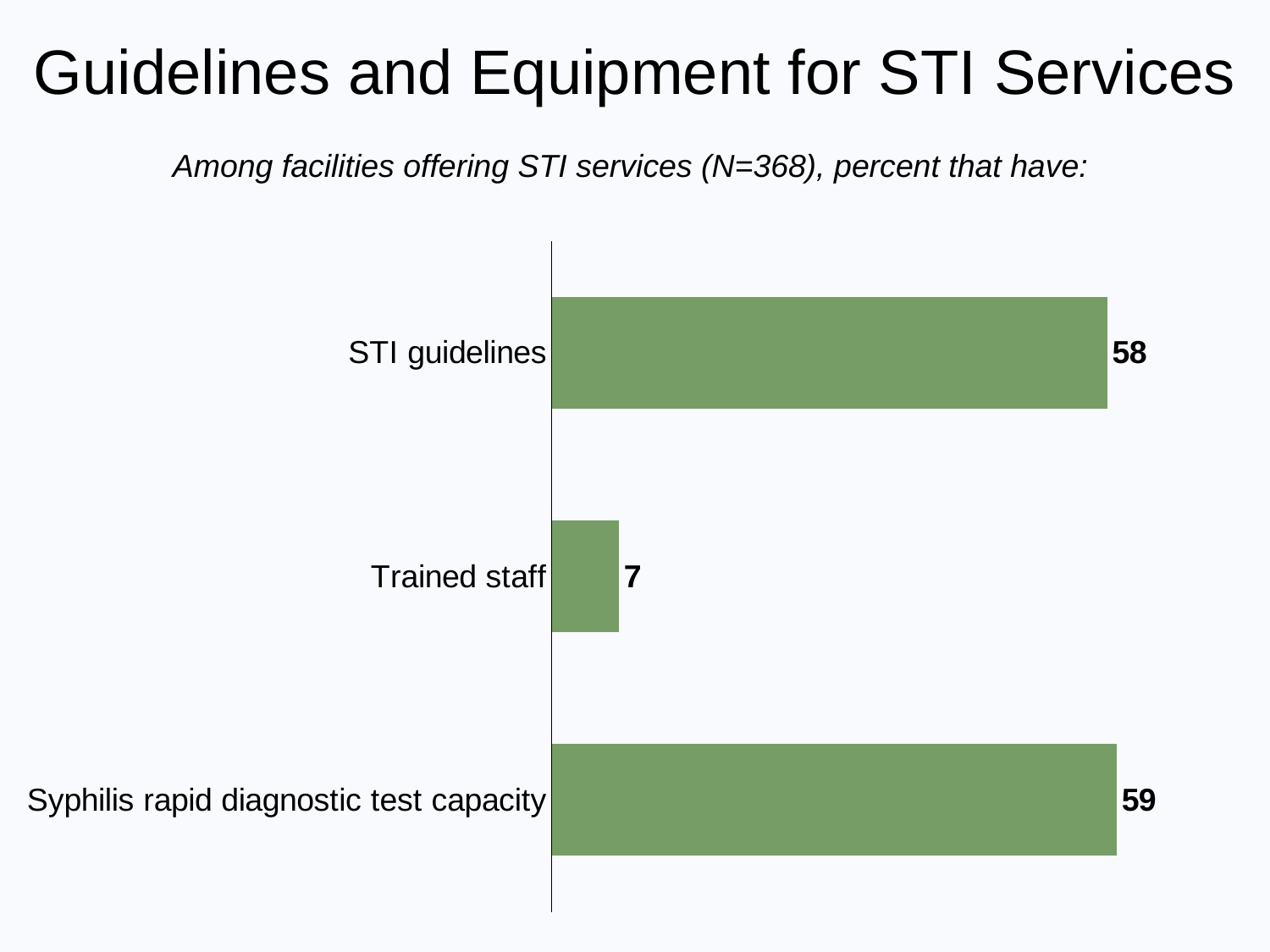

Guidelines and Equipment for STI Services
Among facilities offering STI services (N=368), percent that have:

### Chart

| Category | Series 1 |
|---|---|
| Syphilis rapid diagnostic test capacity | 59.0 |
| Trained staff | 7.0 |
| STI guidelines | 58.0 |